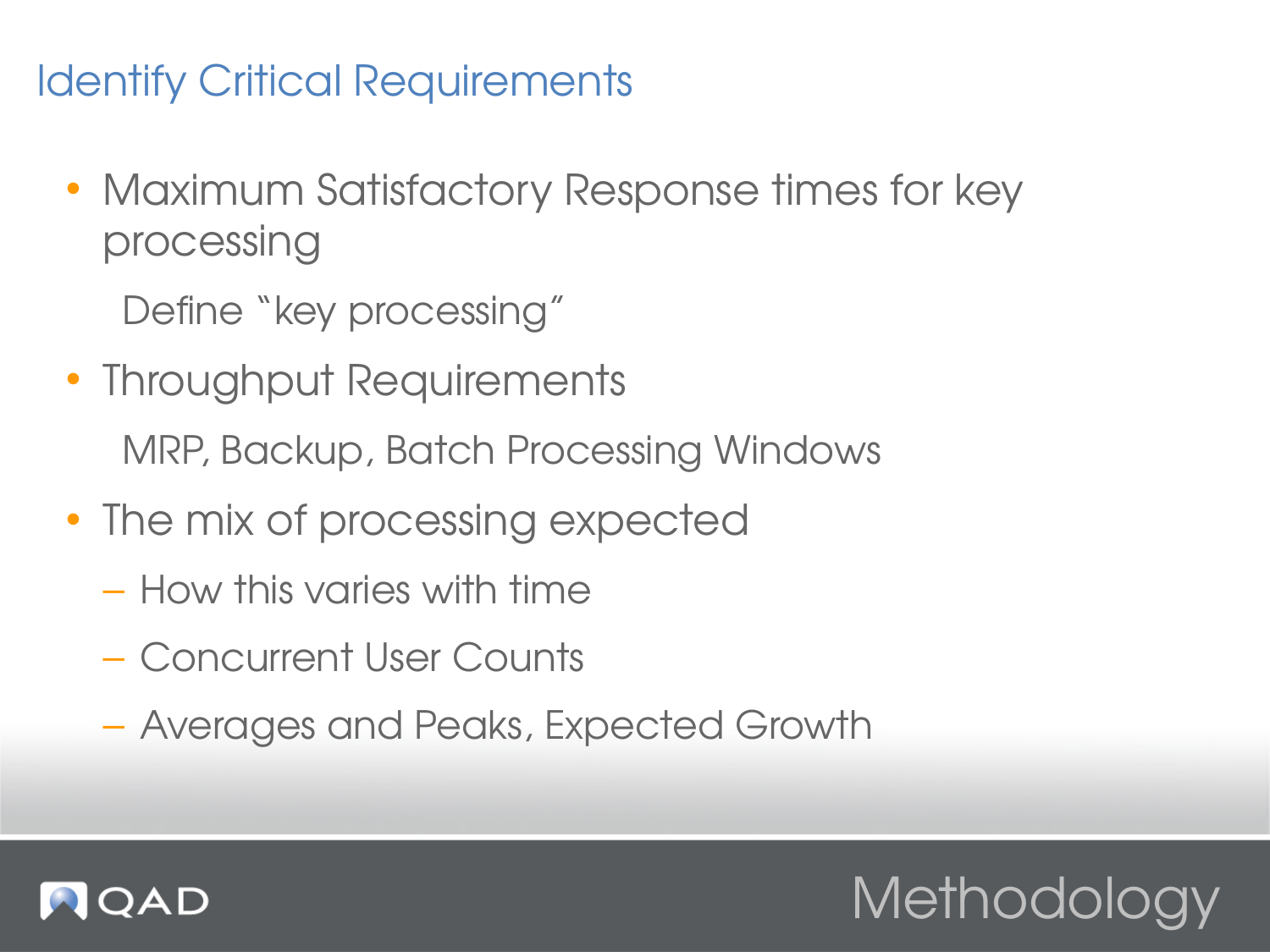

Identify Critical Requirements
Maximum Satisfactory Response times for key processing
Define “key processing”
Throughput Requirements
MRP, Backup, Batch Processing Windows
The mix of processing expected
How this varies with time
Concurrent User Counts
Averages and Peaks, Expected Growth
# Methodology